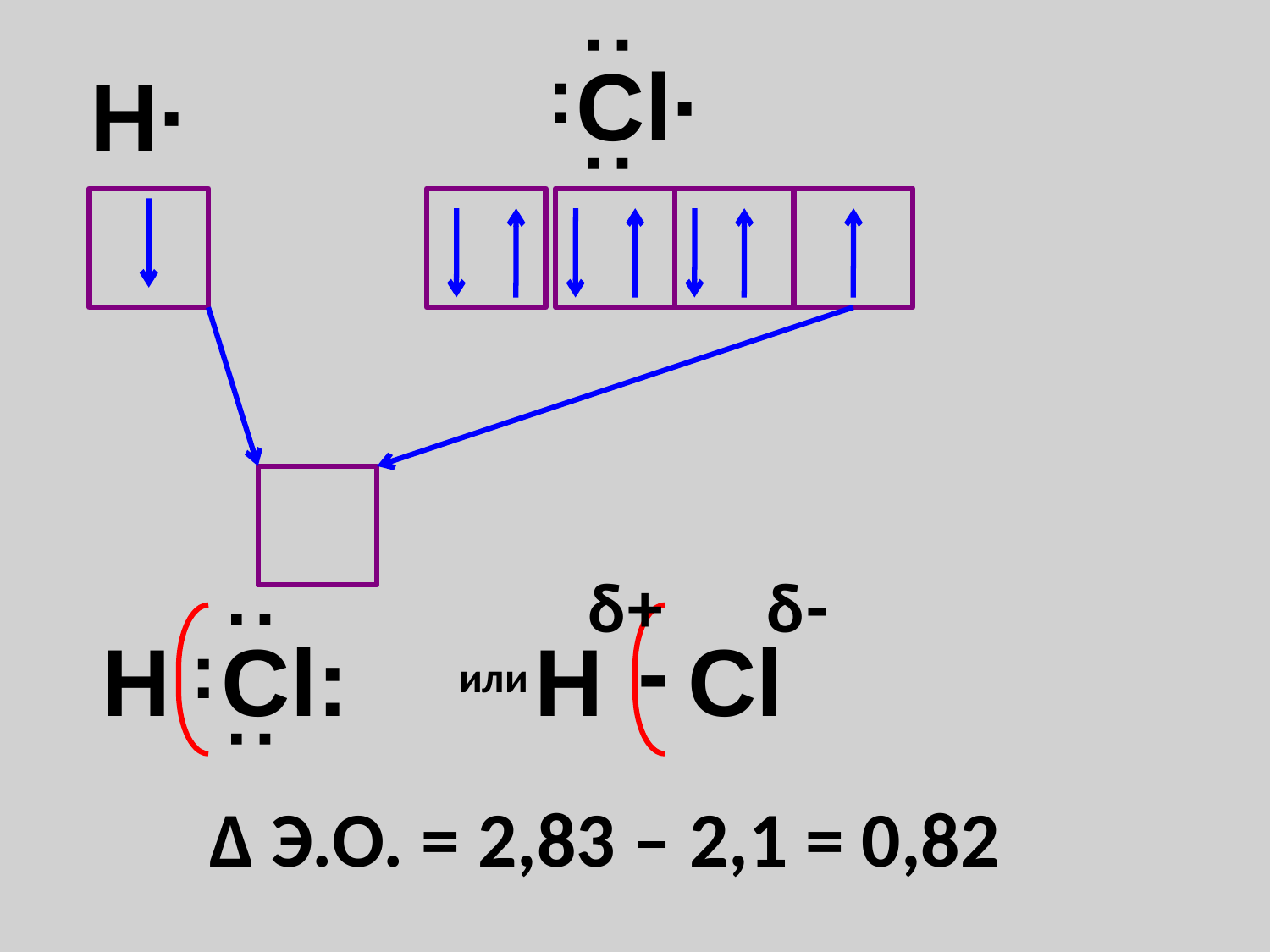

:
:
Cl·
:
H·

δ
+
δ
-

-

H
Cl
или

:
H
:
Cl:
:

Δ Э.О. = 2,83 – 2,1 = 0,82